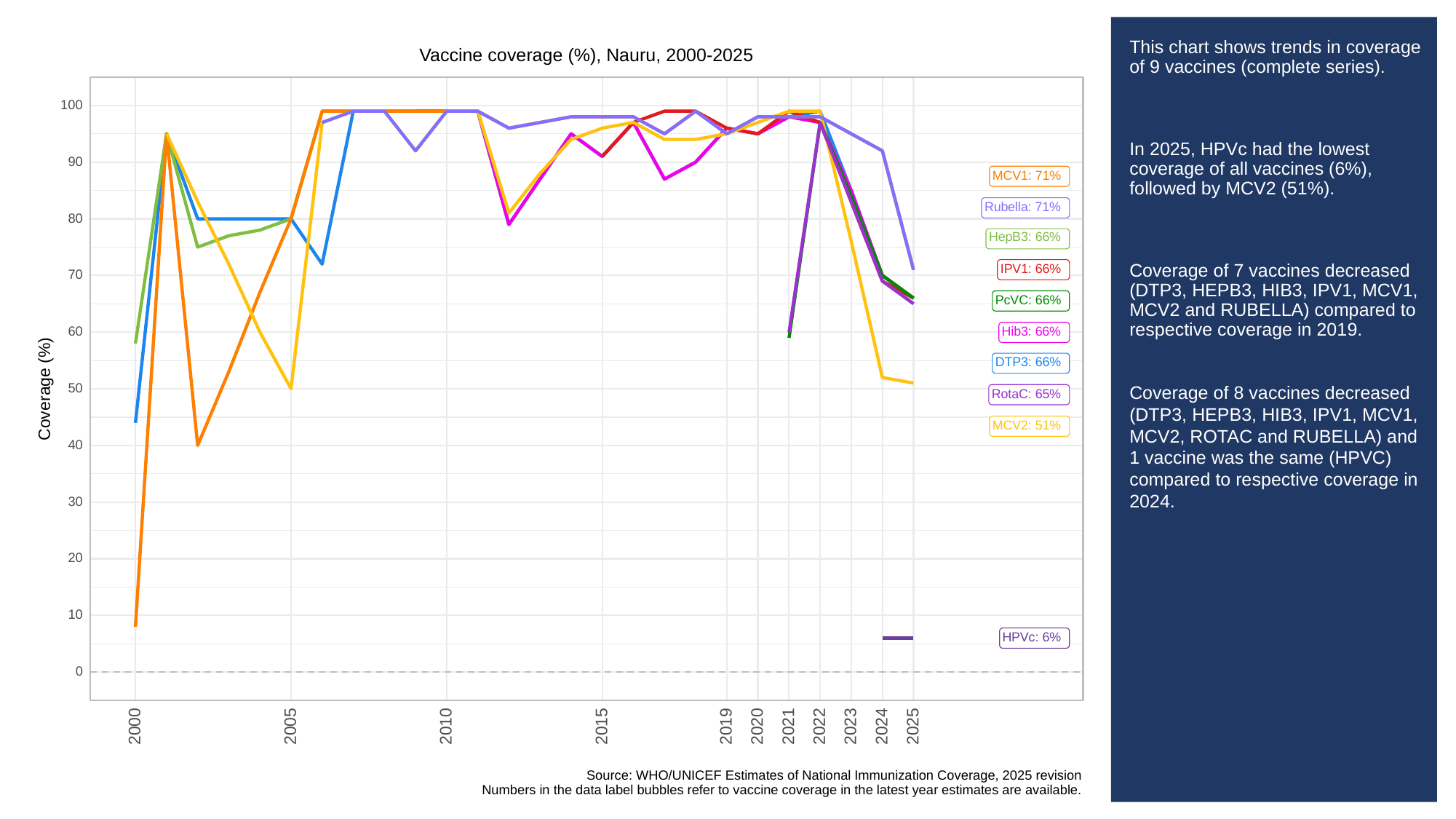

# This chart shows trends in coverage of 9 vaccines (complete series).

In 2025, HPVc had the lowest coverage of all vaccines (6%), followed by MCV2 (51%).

Coverage of 7 vaccines decreased (DTP3, HEPB3, HIB3, IPV1, MCV1, MCV2 and RUBELLA) compared to respective coverage in 2019.

Coverage of 8 vaccines decreased (DTP3, HEPB3, HIB3, IPV1, MCV1, MCV2, ROTAC and RUBELLA) and 1 vaccine was the same (HPVC) compared to respective coverage in 2024.

Vaccine coverage (%), Nauru, 2000-2025

100

90

MCV1: 71%

Rubella: 71%

80

HepB3: 66%

IPV1: 66%

70

PcVC: 66%

60
Hib3: 66%

DTP3: 66%

Coverage (%)
50

RotaC: 65%

MCV2: 51%
40

30

20

10

HPVc: 6%

0

2023
2000
2005
2010
2015
2019
2020
2021
2022
2024
2025
Source: WHO/UNICEF Estimates of National Immunization Coverage, 2025 revision
Numbers in the data label bubbles refer to vaccine coverage in the latest year estimates are available.